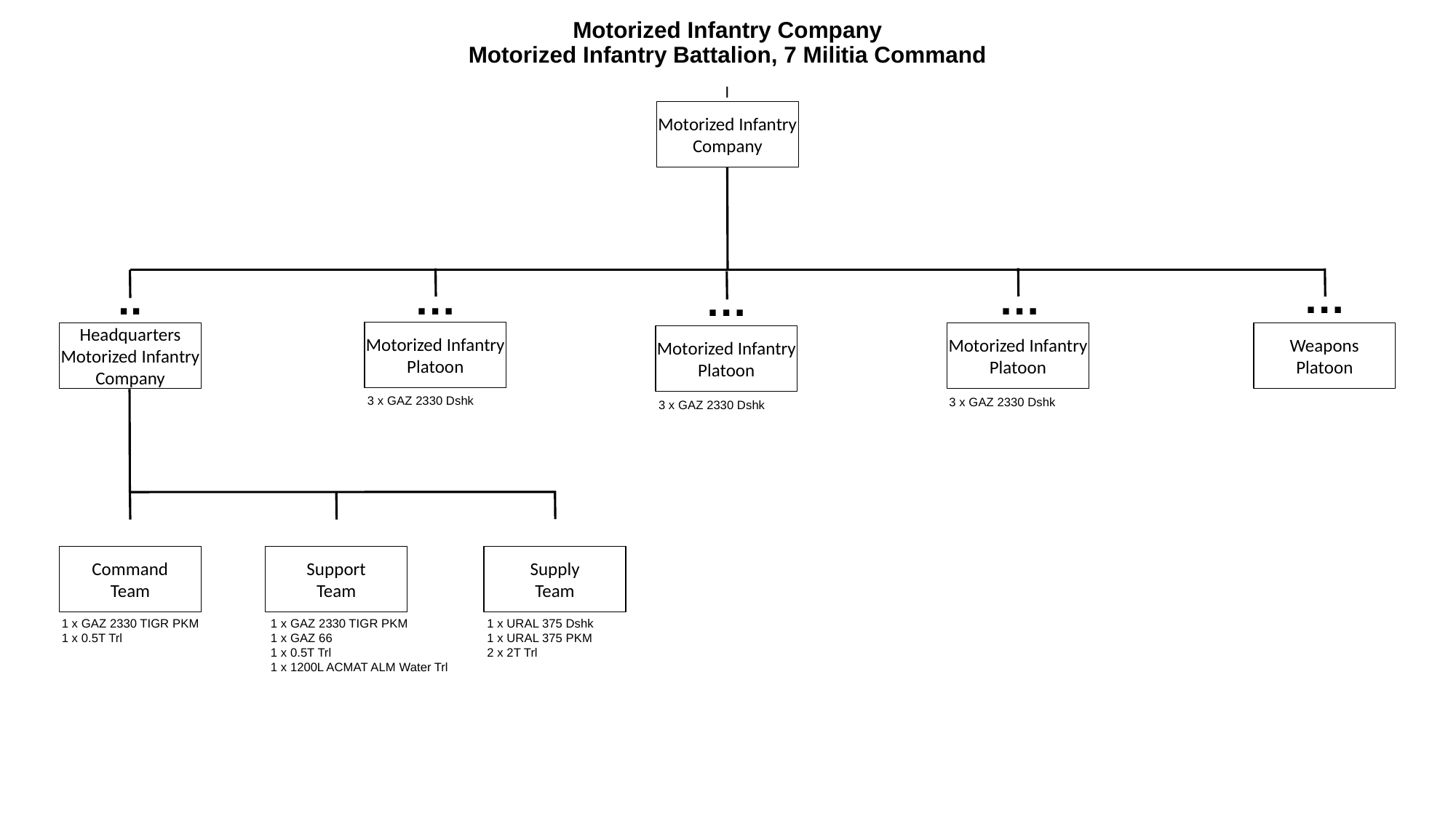

# Motorized Infantry Company Motorized Infantry Battalion, 7 Militia Command
I
Motorized Infantry Company
…
..
…
…
…
Motorized Infantry Platoon
Headquarters Motorized Infantry Company
Motorized Infantry Platoon
Weapons
Platoon
Motorized Infantry Platoon
3 x GAZ 2330 Dshk
3 x GAZ 2330 Dshk
3 x GAZ 2330 Dshk
Command
Team
Support
Team
Supply
Team
1 x GAZ 2330 TIGR PKM
1 x 0.5T Trl
1 x GAZ 2330 TIGR PKM
1 x GAZ 66
1 x 0.5T Trl
1 x 1200L ACMAT ALM Water Trl
1 x URAL 375 Dshk
1 x URAL 375 PKM
2 x 2T Trl